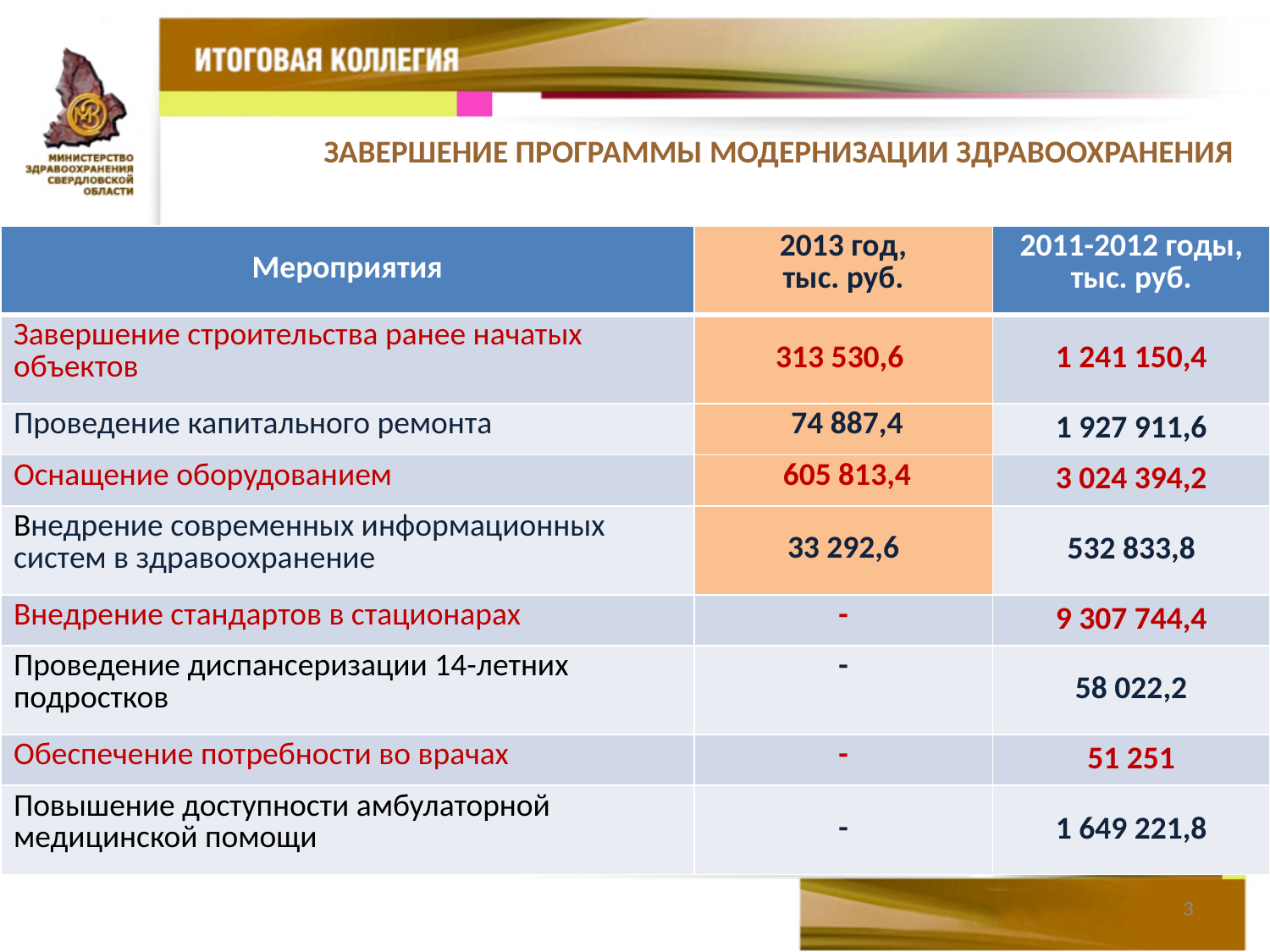

ЗАВЕРШЕНИЕ ПРОГРАММЫ МОДЕРНИЗАЦИИ ЗДРАВООХРАНЕНИЯ
| Мероприятия | 2013 год, тыс. руб. | 2011-2012 годы, тыс. руб. |
| --- | --- | --- |
| Завершение строительства ранее начатых объектов | 313 530,6 | 1 241 150,4 |
| Проведение капитального ремонта | 74 887,4 | 1 927 911,6 |
| Оснащение оборудованием | 605 813,4 | 3 024 394,2 |
| Внедрение современных информационных систем в здравоохранение | 33 292,6 | 532 833,8 |
| Внедрение стандартов в стационарах | - | 9 307 744,4 |
| Проведение диспансеризации 14-летних подростков | - | 58 022,2 |
| Обеспечение потребности во врачах | - | 51 251 |
| Повышение доступности амбулаторной медицинской помощи | - | 1 649 221,8 |
3